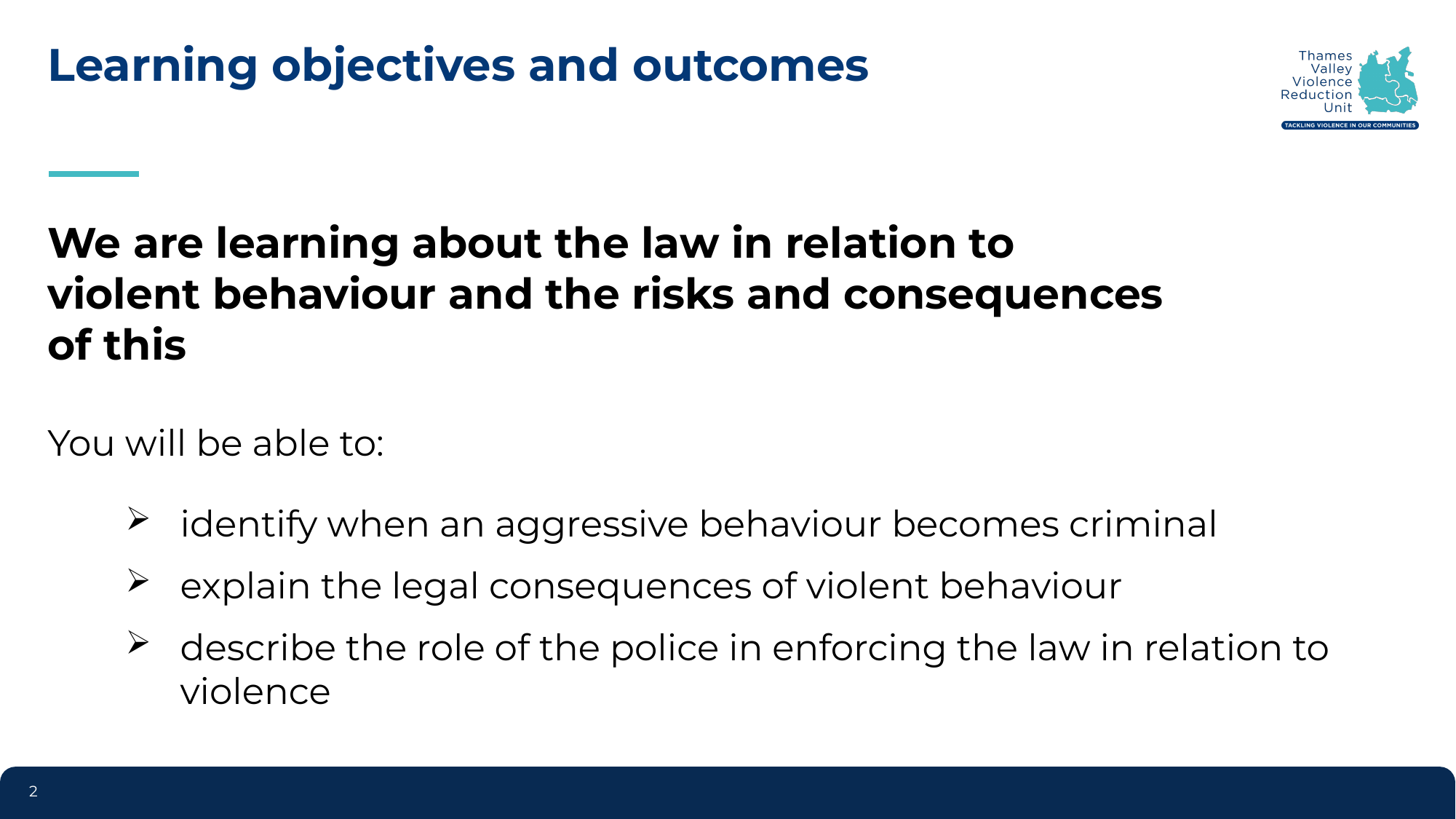

# Learning objectives and outcomes
We are learning about the law in relation to violent behaviour and the risks and consequences of this

You will be able to:

identify when an aggressive behaviour becomes criminal
explain the legal consequences of violent behaviour
describe the role of the police in enforcing the law in relation to violence
2